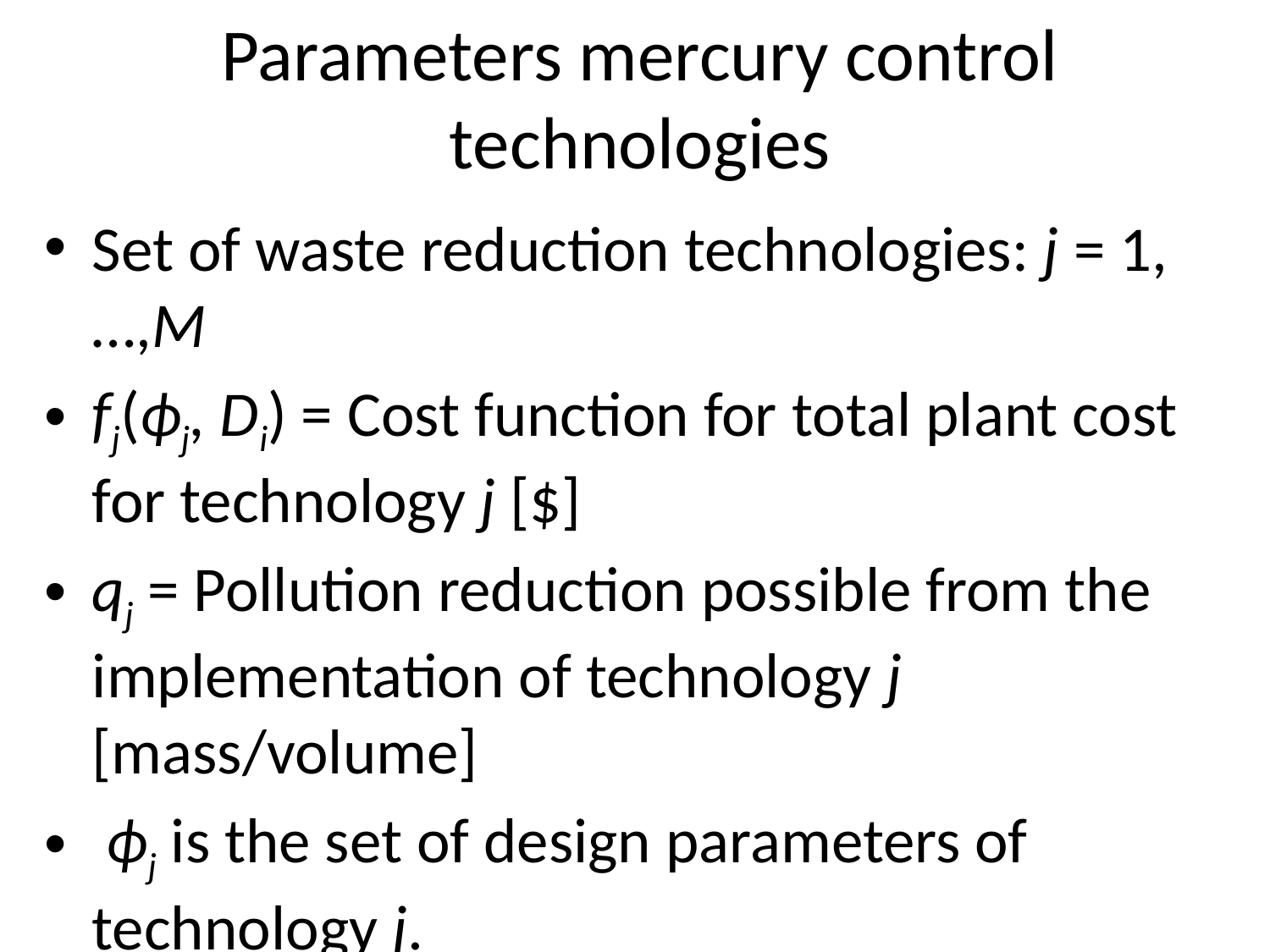

# Parameters mercury control technologies
Set of waste reduction technologies: j = 1,…,M
fj(ϕj, Di) = Cost function for total plant cost for technology j [$]
qj = Pollution reduction possible from the implementation of technology j [mass/volume]
 ϕj is the set of design parameters of technology j.